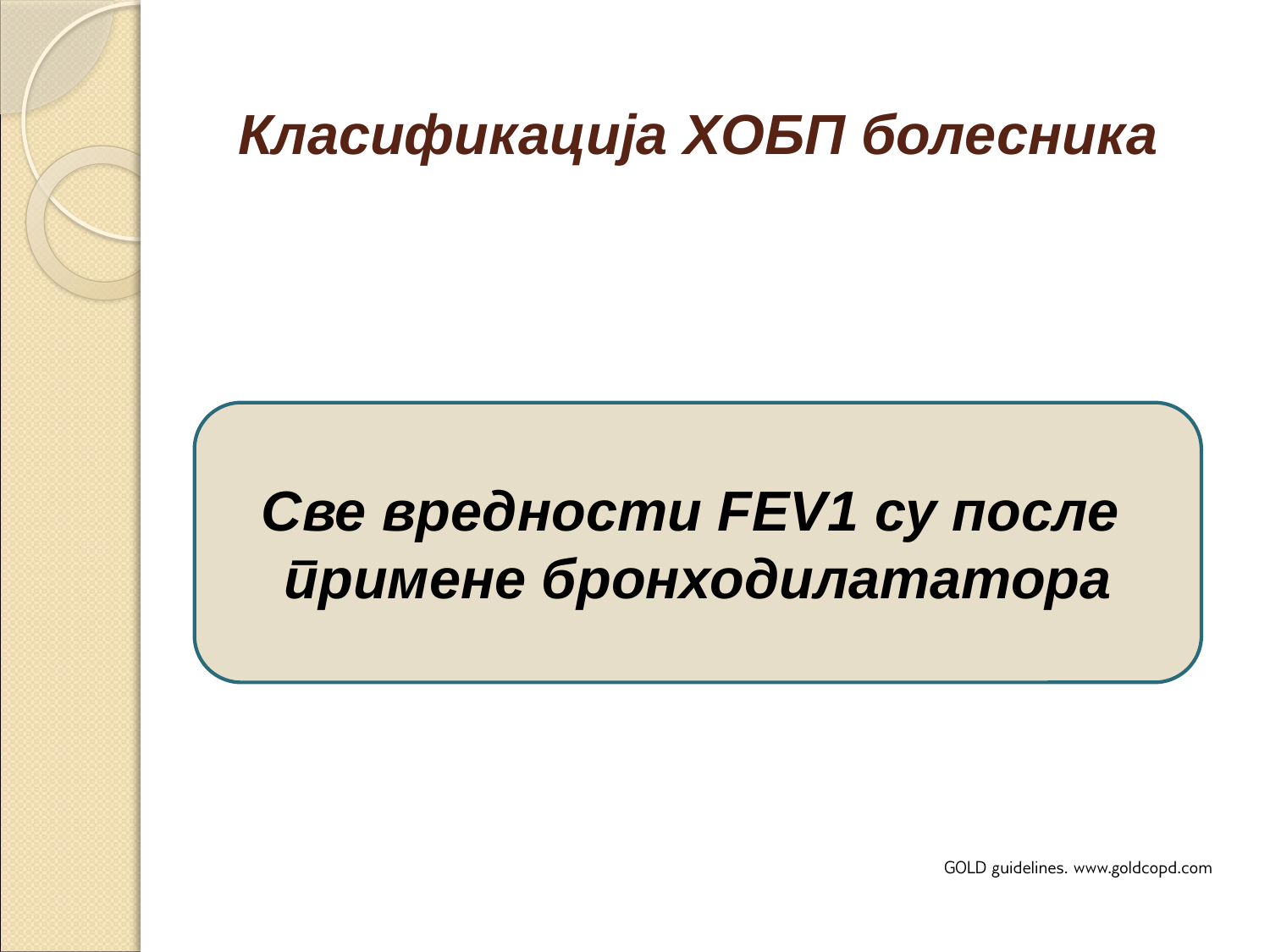

# Класификација ХОБП болесника
Све вредности FEV1 су после  примене бронходилататора
GOLD guidelines. www.goldcopd.com